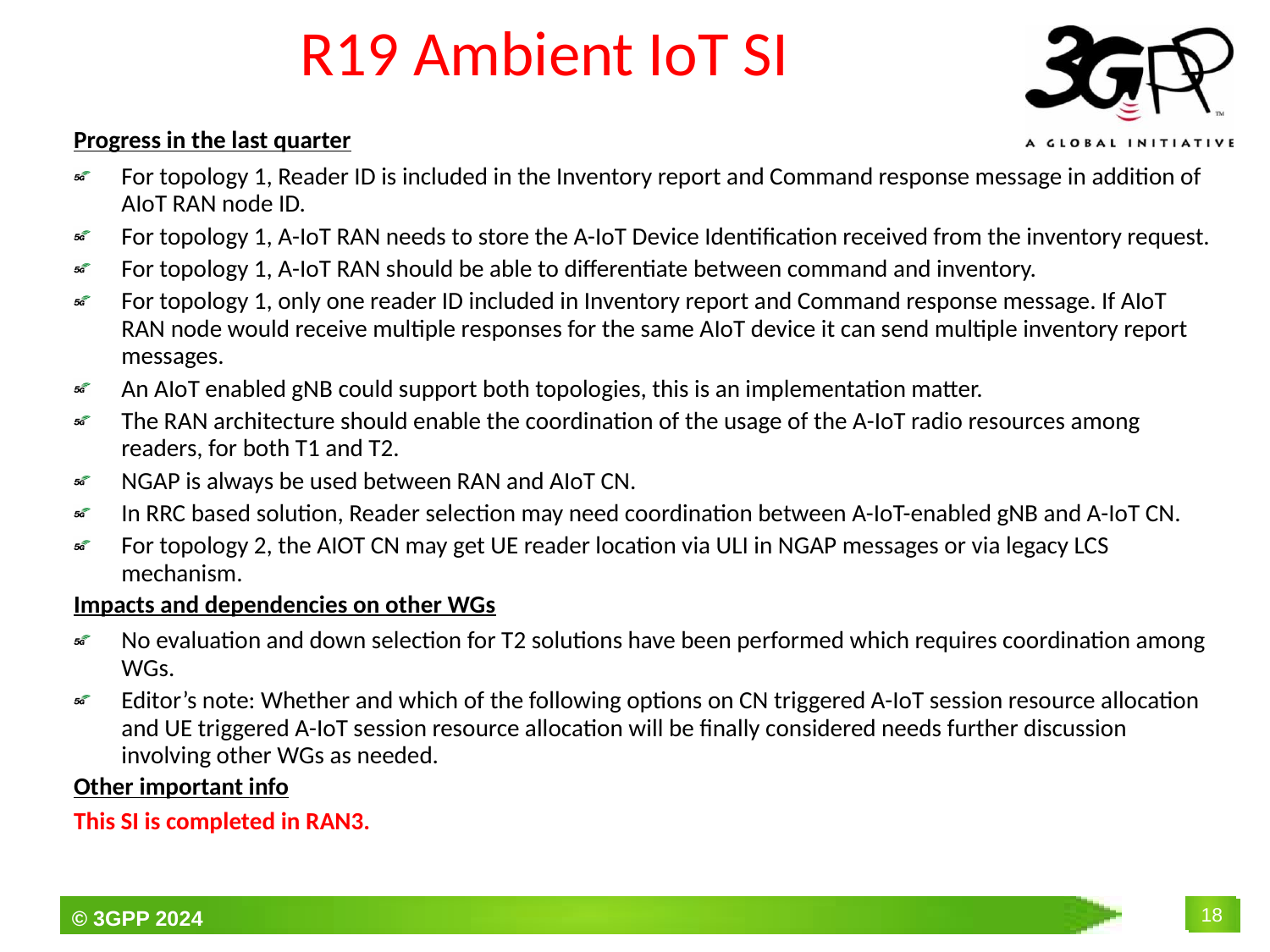

# R19 Ambient IoT SI
Progress in the last quarter
For topology 1, Reader ID is included in the Inventory report and Command response message in addition of AIoT RAN node ID.
For topology 1, A-IoT RAN needs to store the A-IoT Device Identification received from the inventory request.
For topology 1, A-IoT RAN should be able to differentiate between command and inventory.
For topology 1, only one reader ID included in Inventory report and Command response message. If AIoT RAN node would receive multiple responses for the same AIoT device it can send multiple inventory report messages.
An AIoT enabled gNB could support both topologies, this is an implementation matter.
The RAN architecture should enable the coordination of the usage of the A-IoT radio resources among readers, for both T1 and T2.
NGAP is always be used between RAN and AIoT CN.
In RRC based solution, Reader selection may need coordination between A-IoT-enabled gNB and A-IoT CN.
For topology 2, the AIOT CN may get UE reader location via ULI in NGAP messages or via legacy LCS mechanism.
Impacts and dependencies on other WGs
No evaluation and down selection for T2 solutions have been performed which requires coordination among WGs.
Editor’s note: Whether and which of the following options on CN triggered A-IoT session resource allocation and UE triggered A-IoT session resource allocation will be finally considered needs further discussion involving other WGs as needed.
Other important info
This SI is completed in RAN3.
18